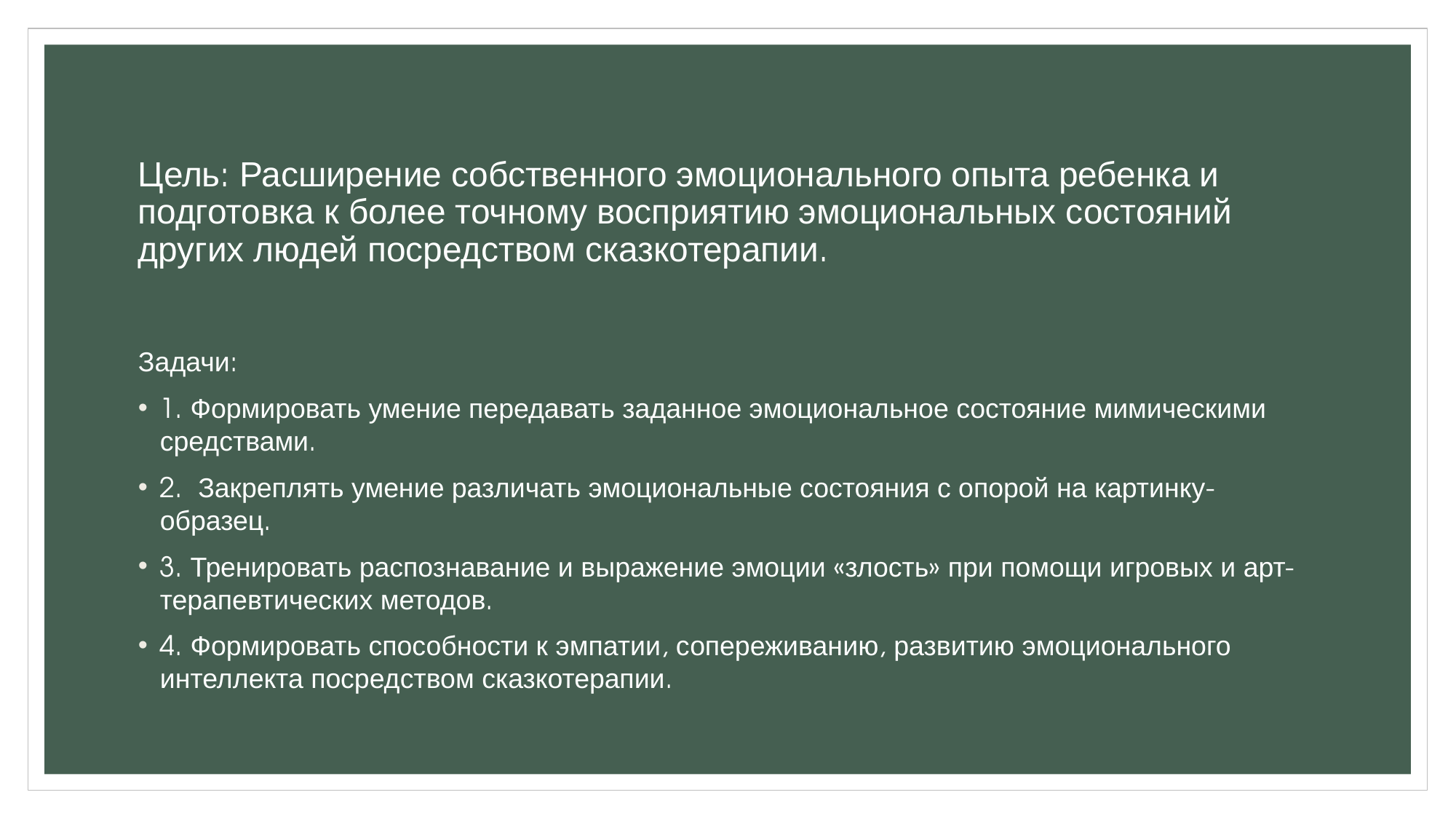

# Цель: Расширение собственного эмоционального опыта ребенка и подготовка к более точному восприятию эмоциональных состояний других людей посредством сказкотерапии.
Задачи:
1. Формировать умение передавать заданное эмоциональное состояние мимическими средствами.
2.  Закреплять умение различать эмоциональные состояния с опорой на картинку-образец.
3. Тренировать распознавание и выражение эмоции «злость» при помощи игровых и арт-терапевтических методов.
4. Формировать способности к эмпатии, сопереживанию, развитию эмоционального интеллекта посредством сказкотерапии.